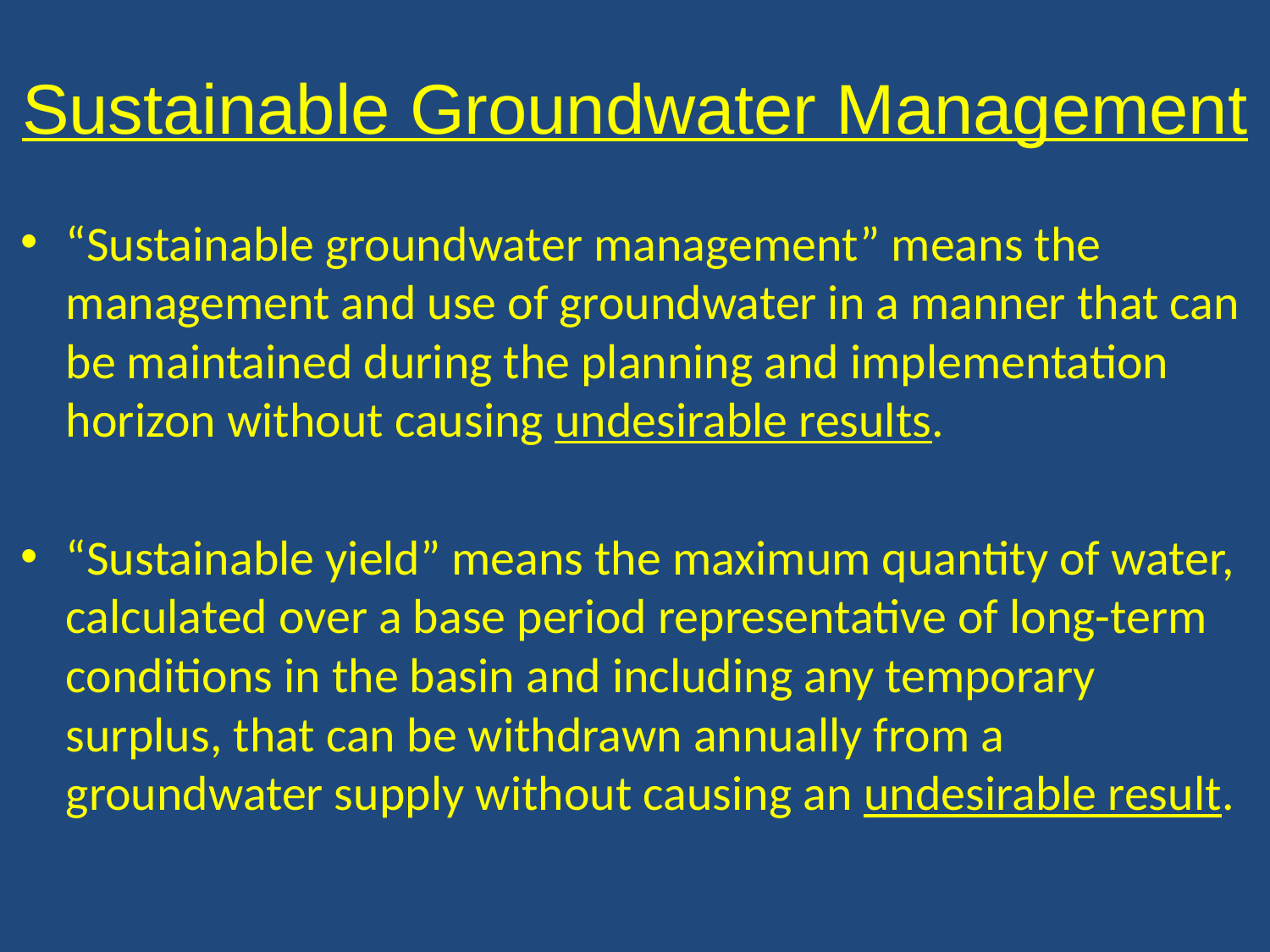

# Sustainable Groundwater Management
“Sustainable groundwater management” means the management and use of groundwater in a manner that can be maintained during the planning and implementation horizon without causing undesirable results.

“Sustainable yield” means the maximum quantity of water, calculated over a base period representative of long-term conditions in the basin and including any temporary surplus, that can be withdrawn annually from a groundwater supply without causing an undesirable result.